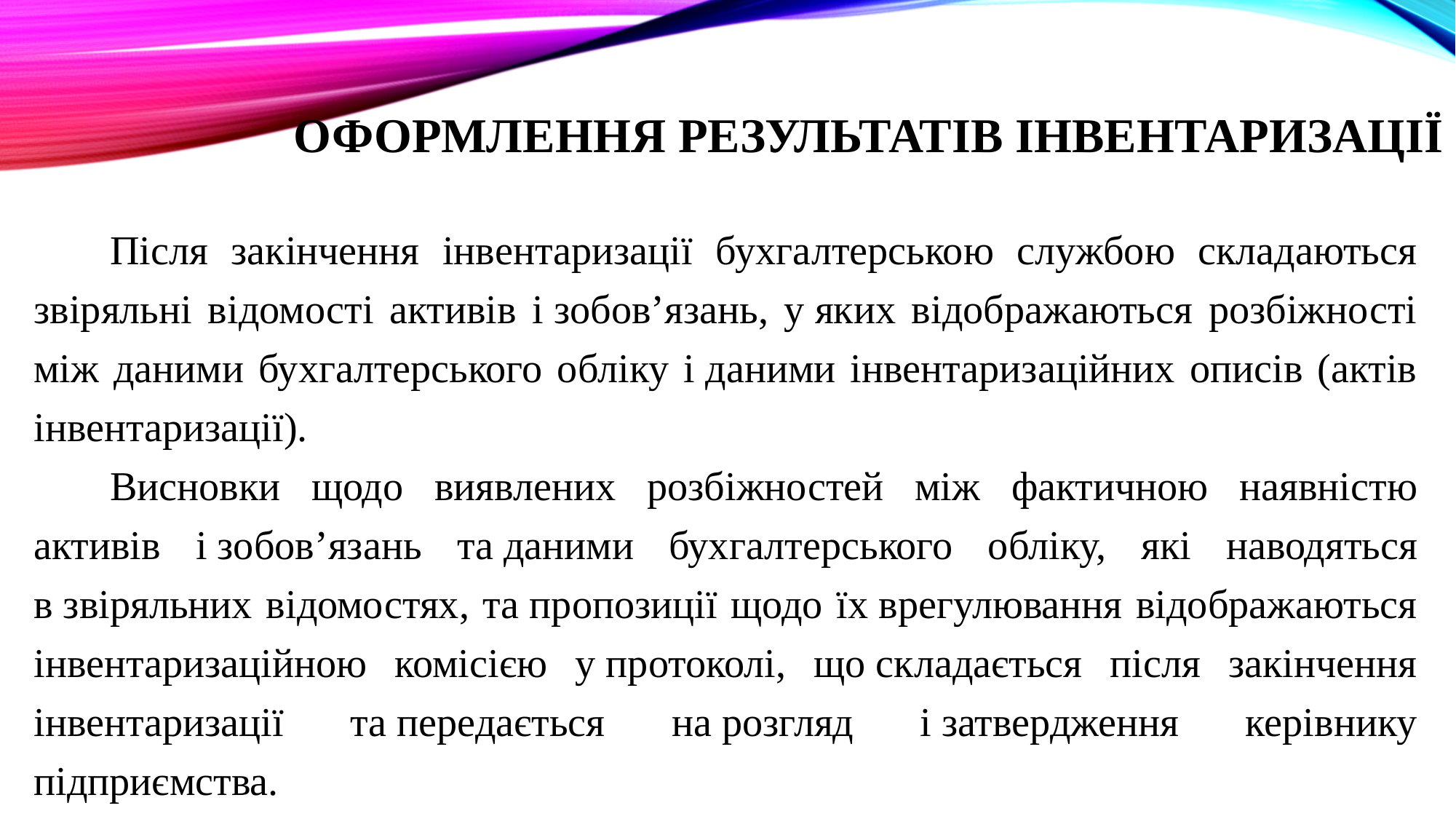

# Оформлення результатів інвентаризації
Після закінчення інвентаризації бухгалтерською службою складаються звіряльні відомості активів і зобов’язань, у яких відображаються розбіжності між даними бухгалтерського обліку і даними інвентаризаційних описів (актів інвентаризації).
Висновки щодо виявлених розбіжностей між фактичною наявністю активів і зобов’язань та даними бухгалтерського обліку, які наводяться в звіряльних відомостях, та пропозиції щодо їх врегулювання відображаються інвентаризаційною комісією у протоколі, що складається після закінчення інвентаризації та передається на розгляд і затвердження керівнику підприємства.